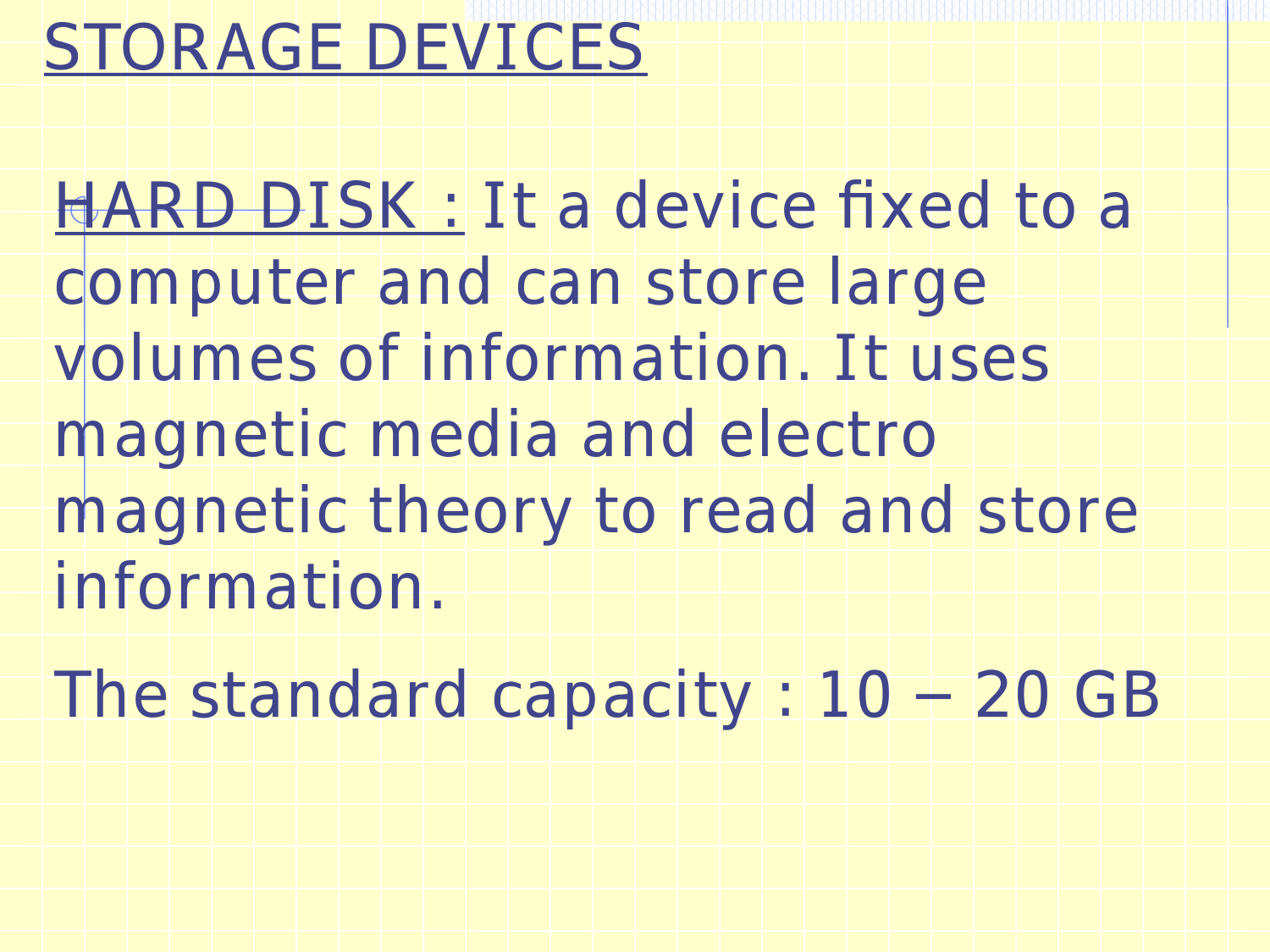

STORAGE DEVICES
HARD DISK : It a device fixed to a computer and can store large volumes of information. It uses magnetic media and electro magnetic theory to read and store information.
The standard capacity : 10 – 20 GB